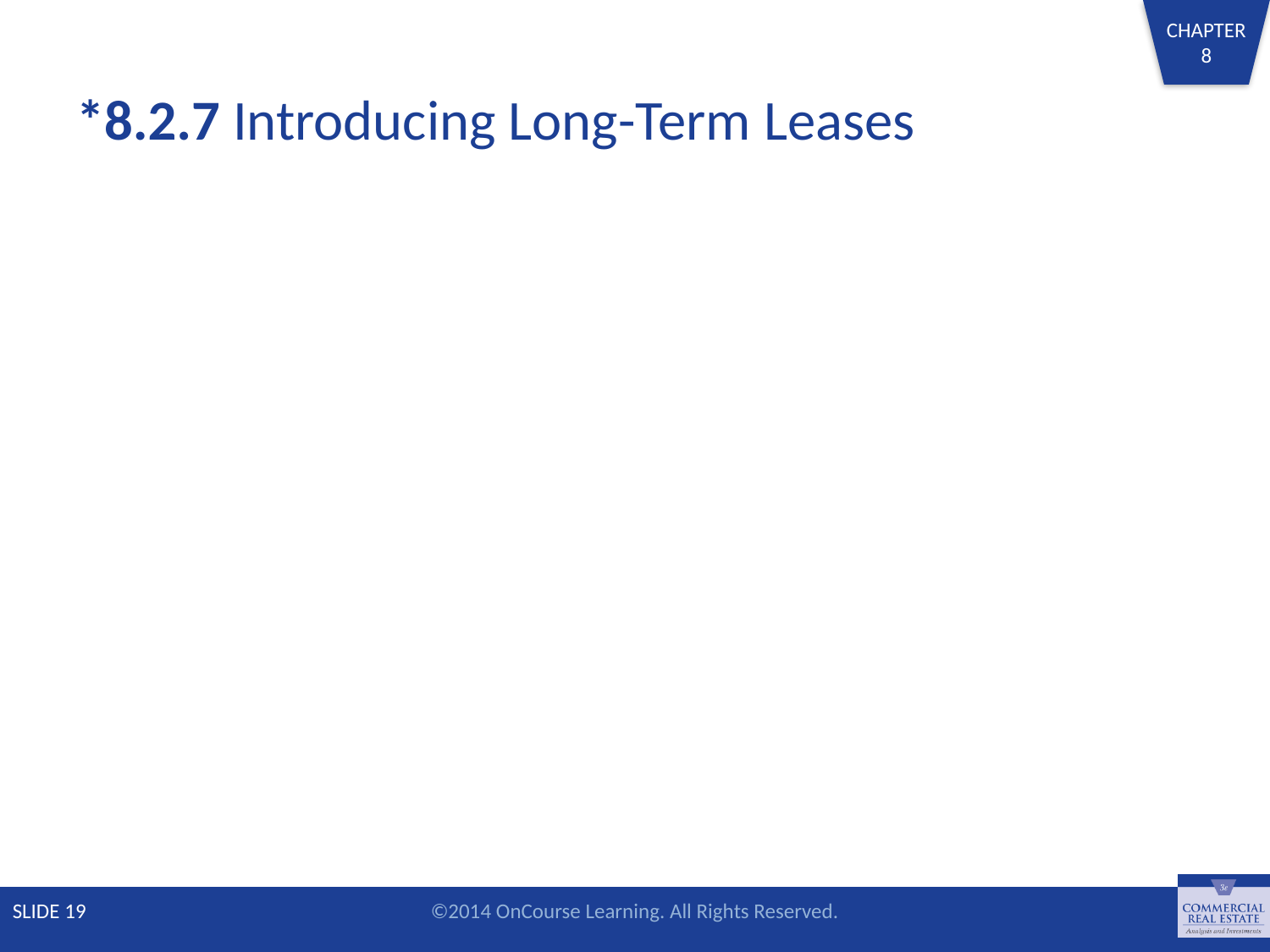

# *8.2.7 Introducing Long-Term Leases

SLIDE 19